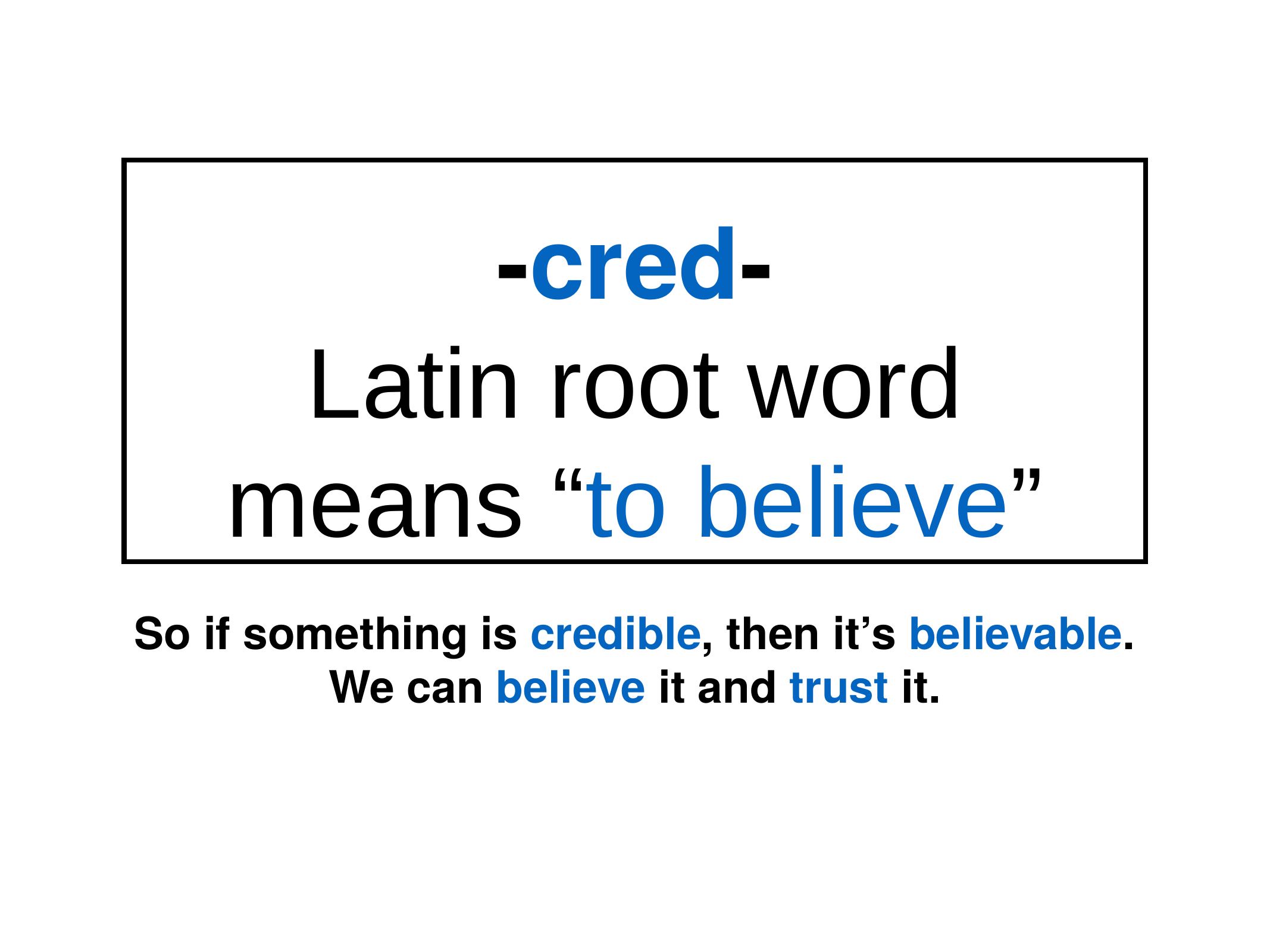

# -cred-
Latin root word
means “to believe”
So if something is credible, then it’s believable.
We can believe it and trust it.